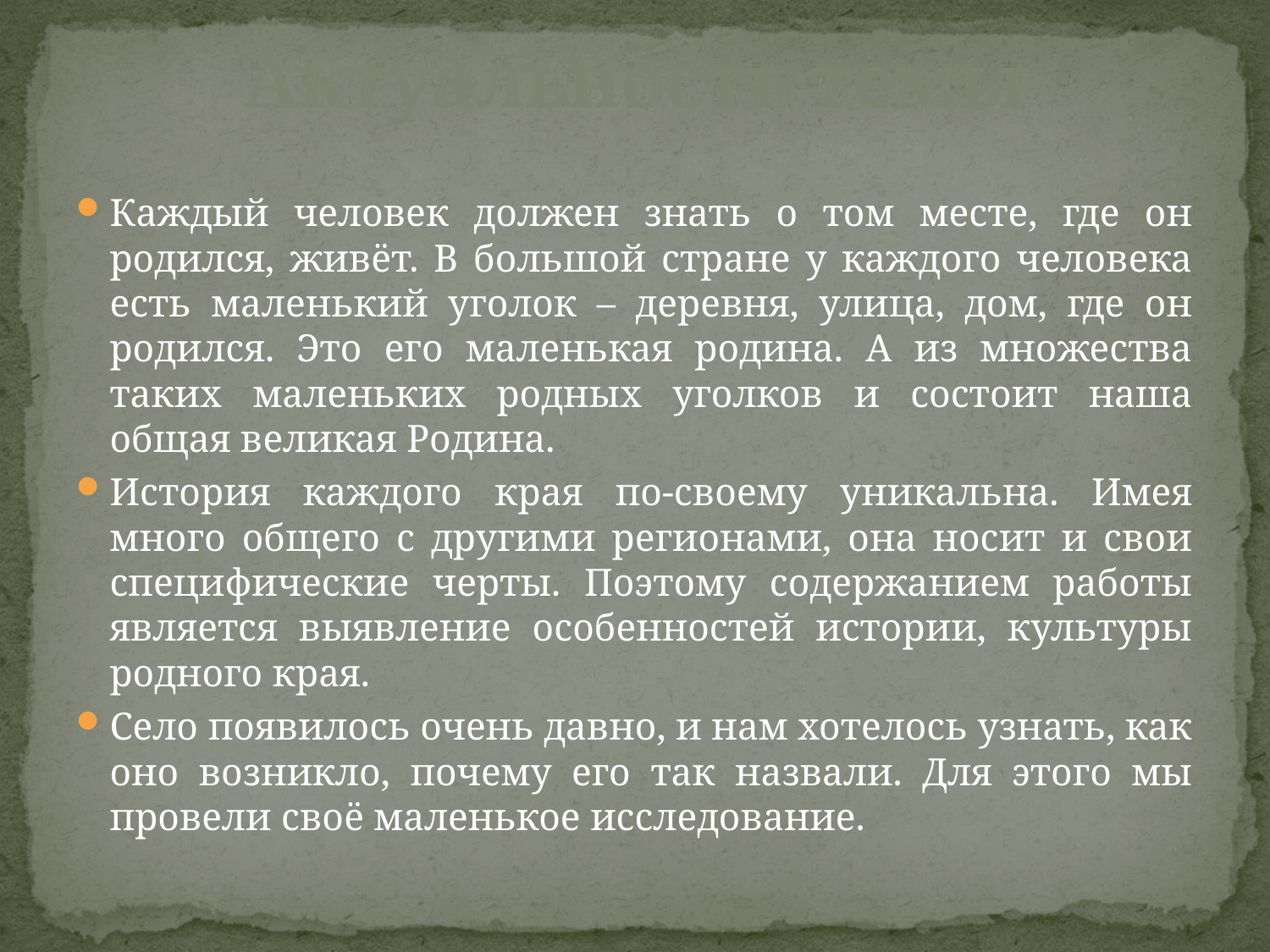

# Актуальность темы

Каждый человек должен знать о том месте, где он родился, живёт. В большой стране у каждого человека есть маленький уголок – деревня, улица, дом, где он родился. Это его маленькая родина. А из множества таких маленьких родных уголков и состоит наша общая великая Родина.
История каждого края по-своему уникальна. Имея много общего с другими регионами, она носит и свои специфические черты. Поэтому содержанием работы является выявление особенностей истории, культуры родного края.
Село появилось очень давно, и нам хотелось узнать, как оно возникло, почему его так назвали. Для этого мы провели своё маленькое исследование.